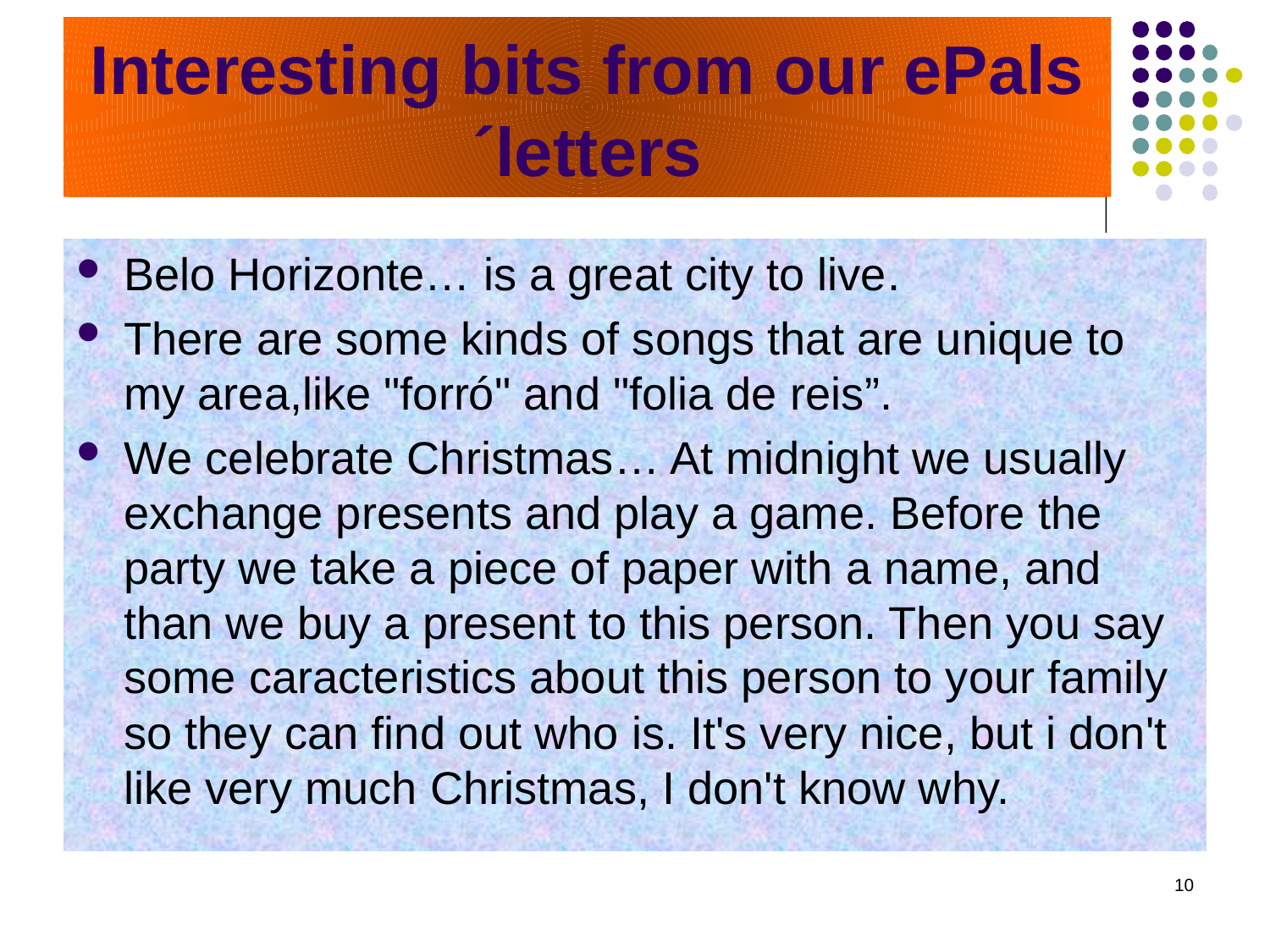

# Interesting bits from our ePals´letters
Belo Horizonte… is a great city to live.
There are some kinds of songs that are unique to my area,like "forró" and "folia de reis”.
We celebrate Christmas… At midnight we usually exchange presents and play a game. Before the party we take a piece of paper with a name, and than we buy a present to this person. Then you say some caracteristics about this person to your family so they can find out who is. It's very nice, but i don't like very much Christmas, I don't know why.
10